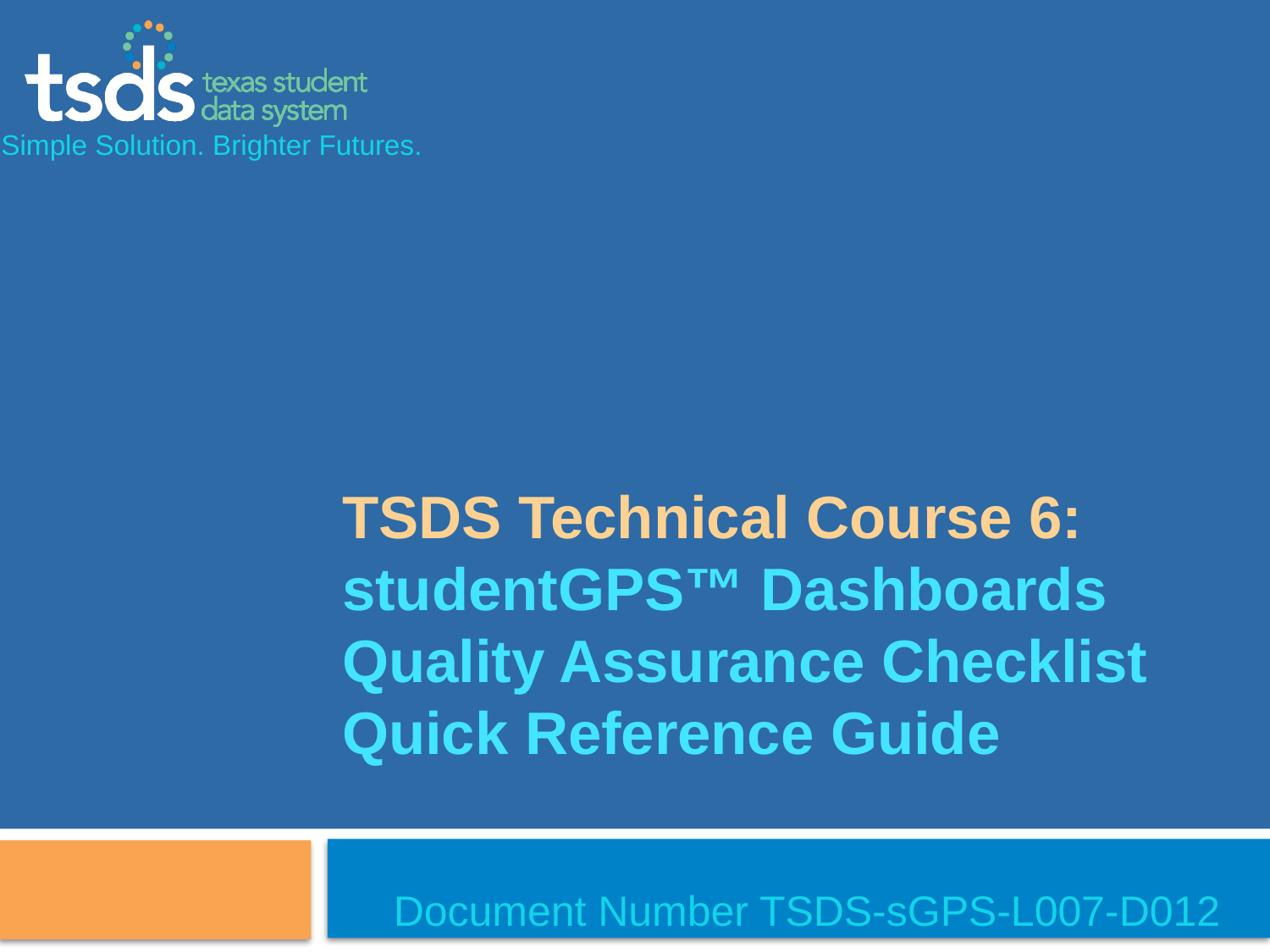

Simple Solution. Brighter Futures.
# TSDS Technical Course 6: studentGPS™ Dashboards Quality Assurance Checklist  Quick Reference Guide
Document Number TSDS-sGPS-L007-D012